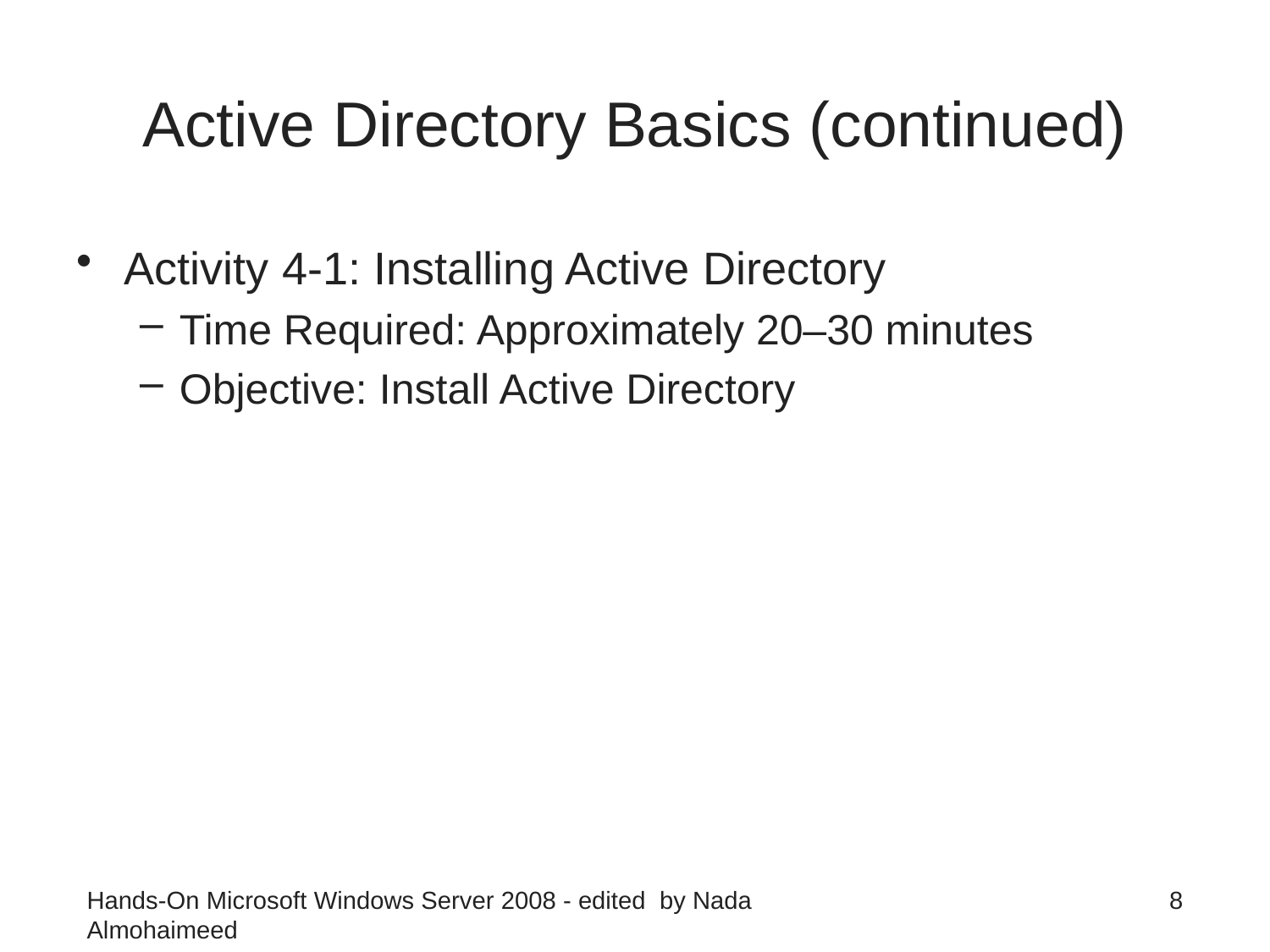

# Active Directory Basics (continued)
Activity 4-1: Installing Active Directory
Time Required: Approximately 20–30 minutes
Objective: Install Active Directory
Hands-On Microsoft Windows Server 2008 - edited  by Nada Almohaimeed
8